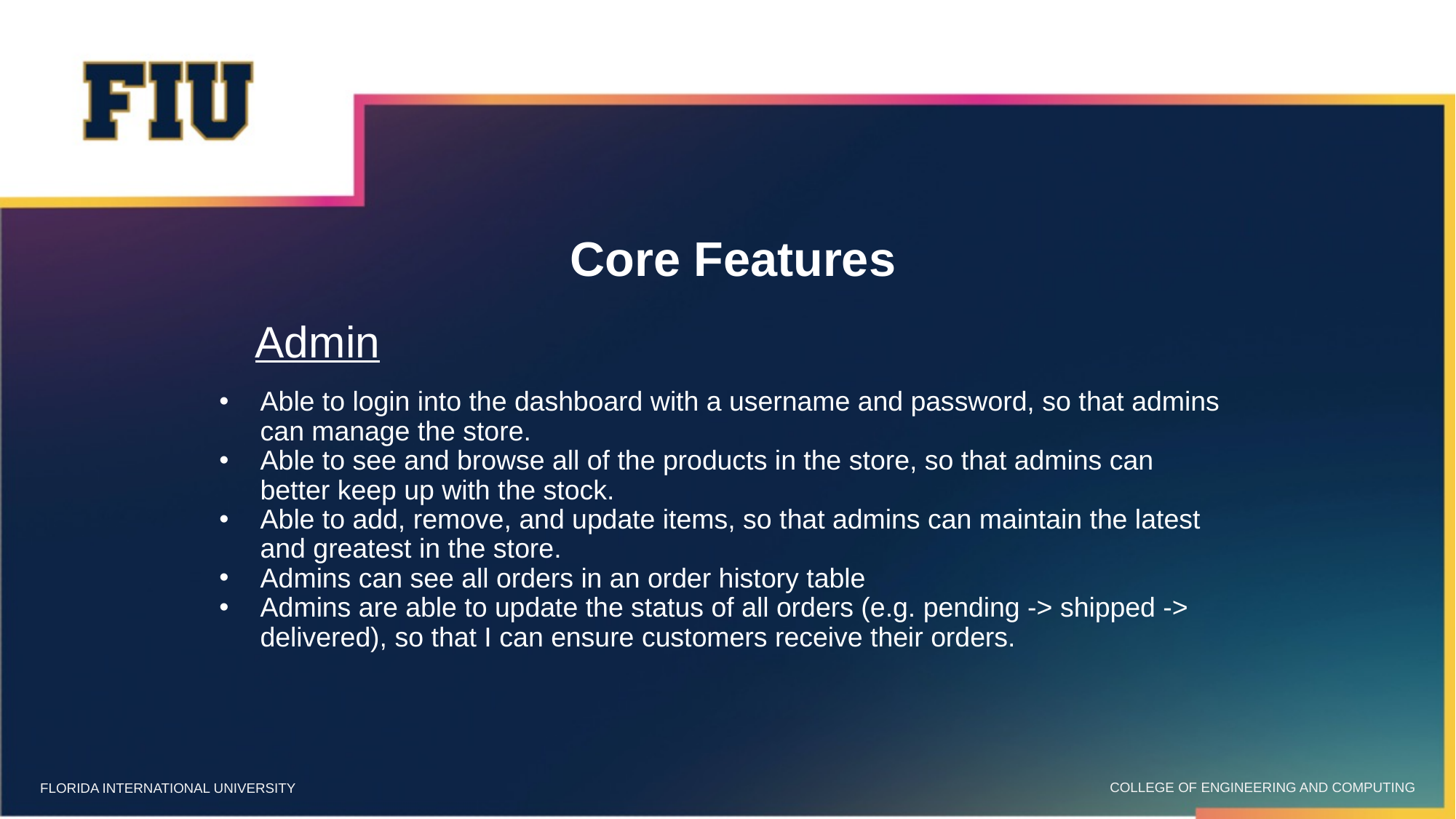

# Core Features
Admin
Able to login into the dashboard with a username and password, so that admins can manage the store.
Able to see and browse all of the products in the store, so that admins can better keep up with the stock.
Able to add, remove, and update items, so that admins can maintain the latest and greatest in the store.
Admins can see all orders in an order history table
Admins are able to update the status of all orders (e.g. pending -> shipped -> delivered), so that I can ensure customers receive their orders.